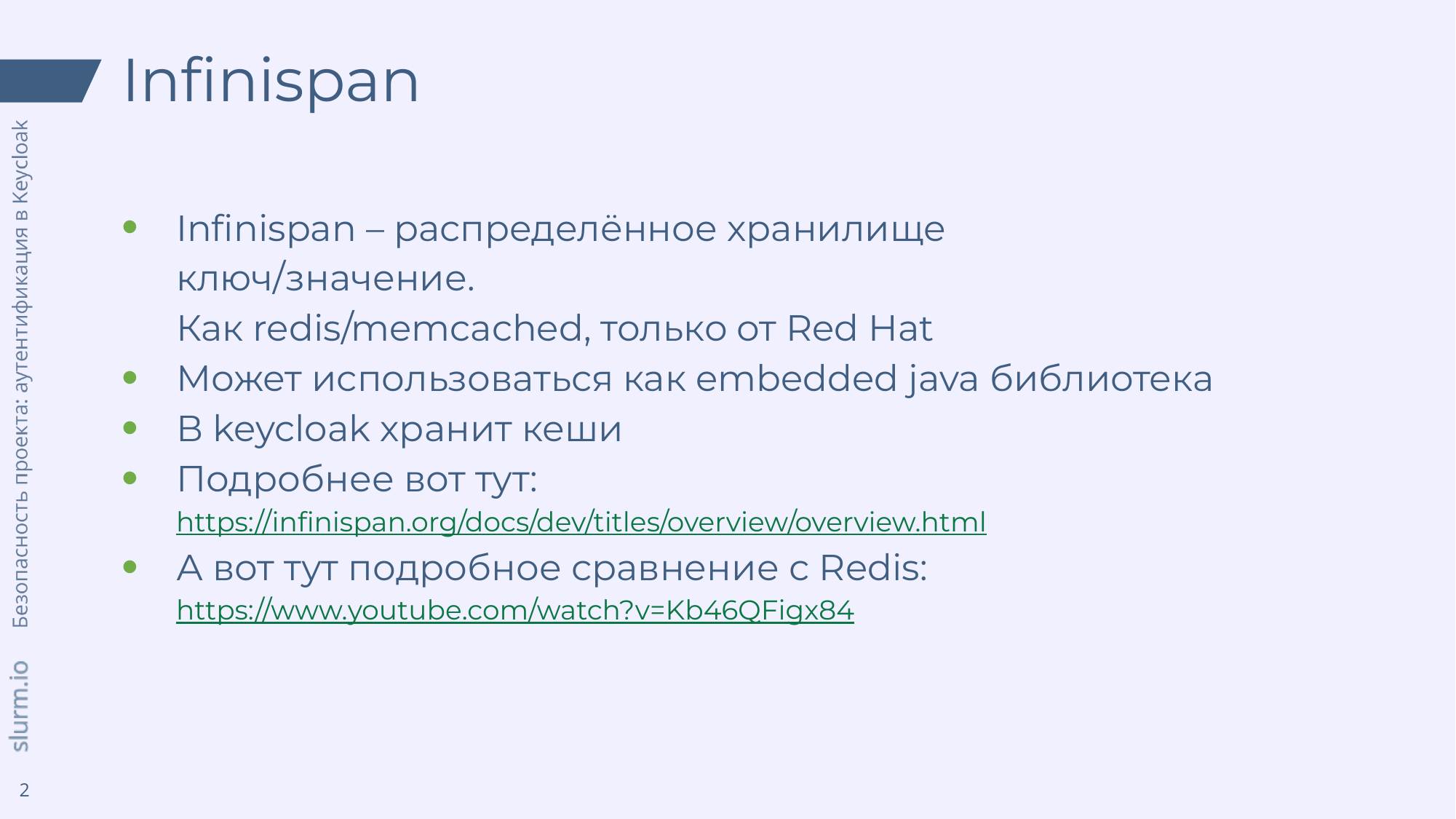

# Infinispan
Infinispan – распределённое хранилище ключ/значение.
Как redis/memcached, только от Red Hat
Может использоваться как embedded java библиотека
В keycloak хранит кеши
Подробнее вот тут:
https://infinispan.org/docs/dev/titles/overview/overview.html
А вот тут подробное сравнение с Redis:
https://www.youtube.com/watch?v=Kb46QFigx84